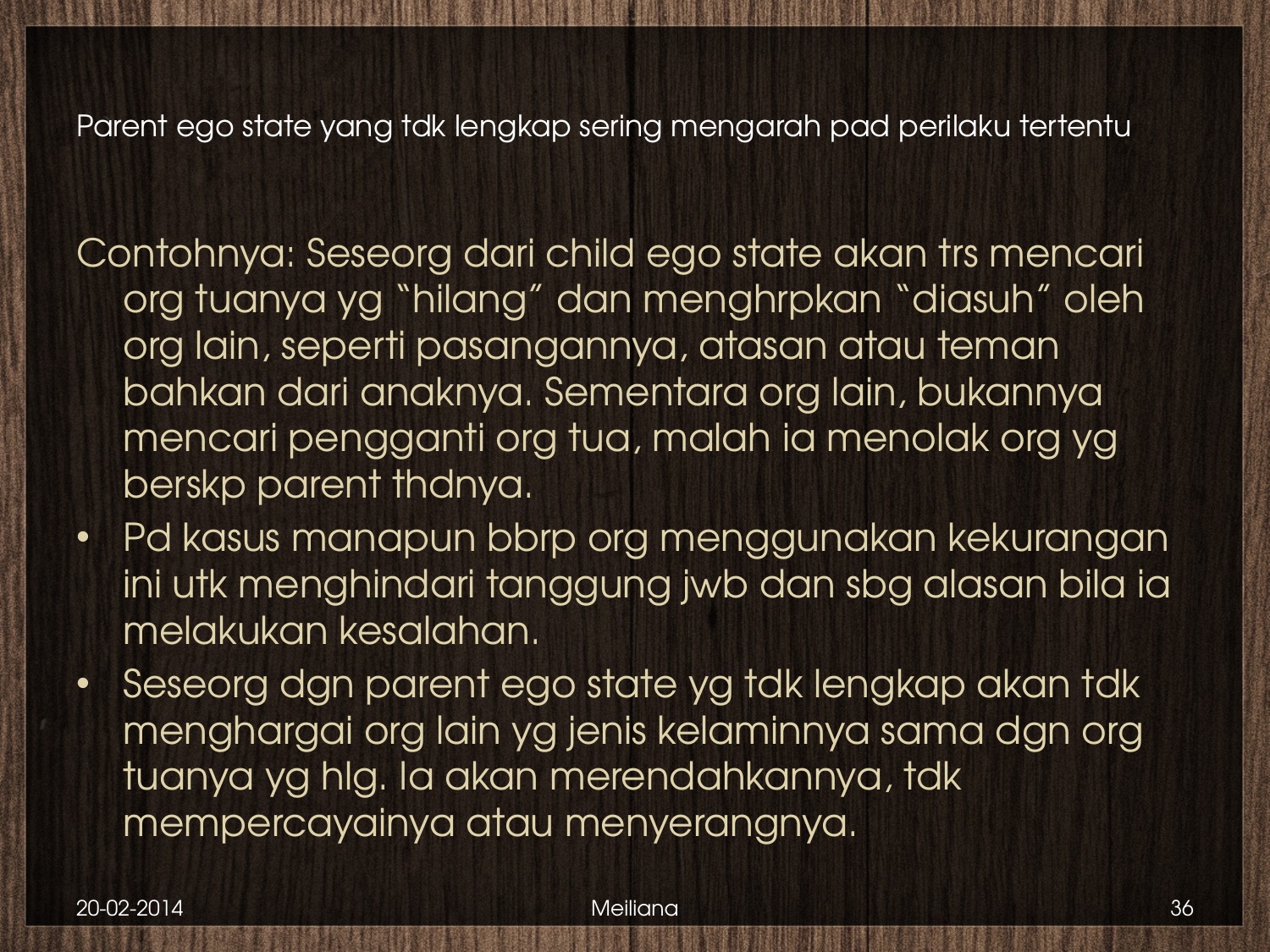

# Parent ego state yang tdk lengkap sering mengarah pad perilaku tertentu
Contohnya: Seseorg dari child ego state akan trs mencari org tuanya yg “hilang” dan menghrpkan “diasuh” oleh org lain, seperti pasangannya, atasan atau teman bahkan dari anaknya. Sementara org lain, bukannya mencari pengganti org tua, malah ia menolak org yg berskp parent thdnya.
Pd kasus manapun bbrp org menggunakan kekurangan ini utk menghindari tanggung jwb dan sbg alasan bila ia melakukan kesalahan.
Seseorg dgn parent ego state yg tdk lengkap akan tdk menghargai org lain yg jenis kelaminnya sama dgn org tuanya yg hlg. Ia akan merendahkannya, tdk mempercayainya atau menyerangnya.

20-02-2014
Meiliana
36